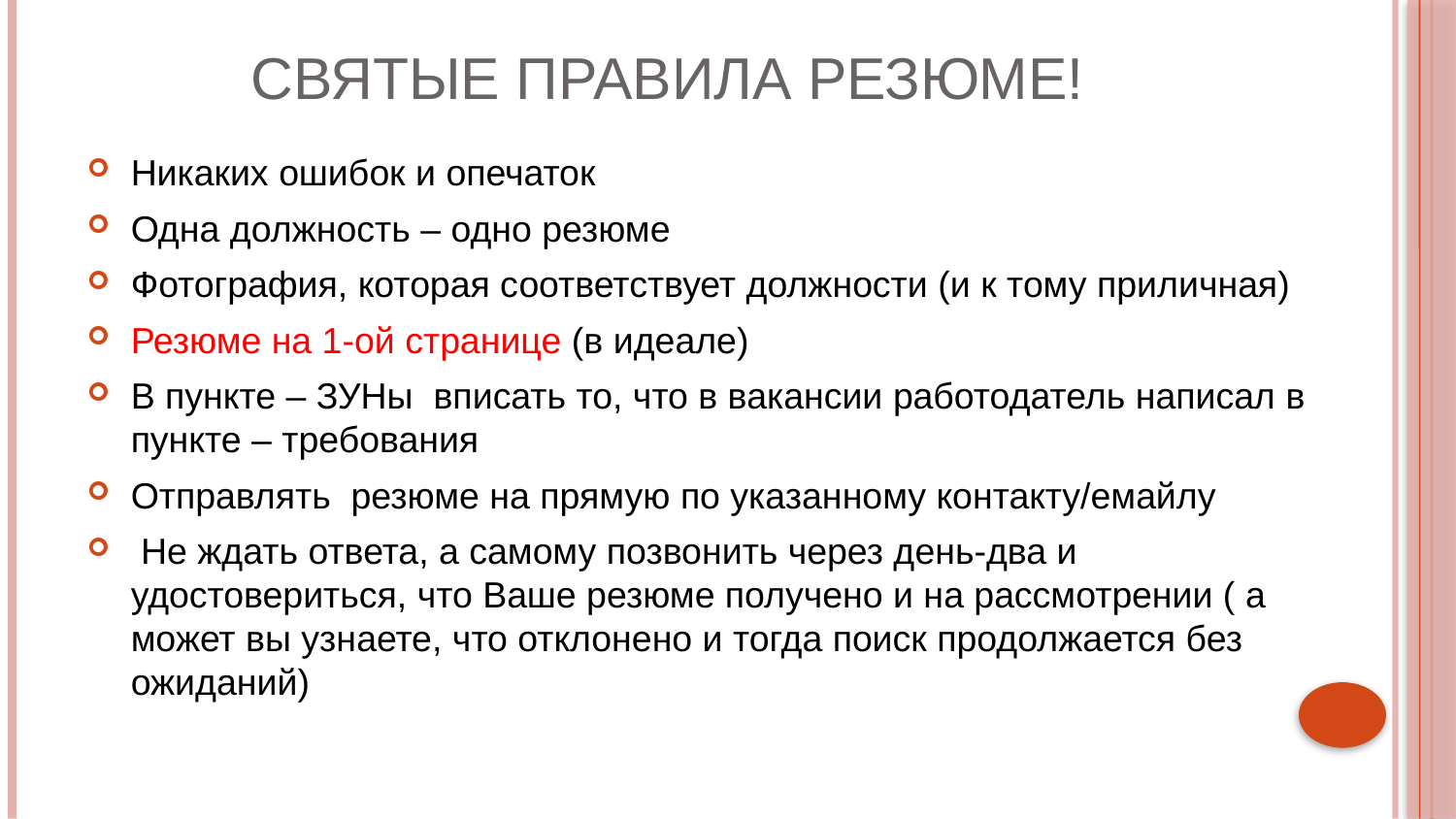

# Святые правила резюме!
Никаких ошибок и опечаток
Одна должность – одно резюме
Фотография, которая соответствует должности (и к тому приличная)
Резюме на 1-ой странице (в идеале)
В пункте – ЗУНы  вписать то, что в вакансии работодатель написал в пункте – требования
Отправлять  резюме на прямую по указанному контакту/емайлу
 Не ждать ответа, а самому позвонить через день-два и удостовериться, что Ваше резюме получено и на рассмотрении ( а может вы узнаете, что отклонено и тогда поиск продолжается без ожиданий)